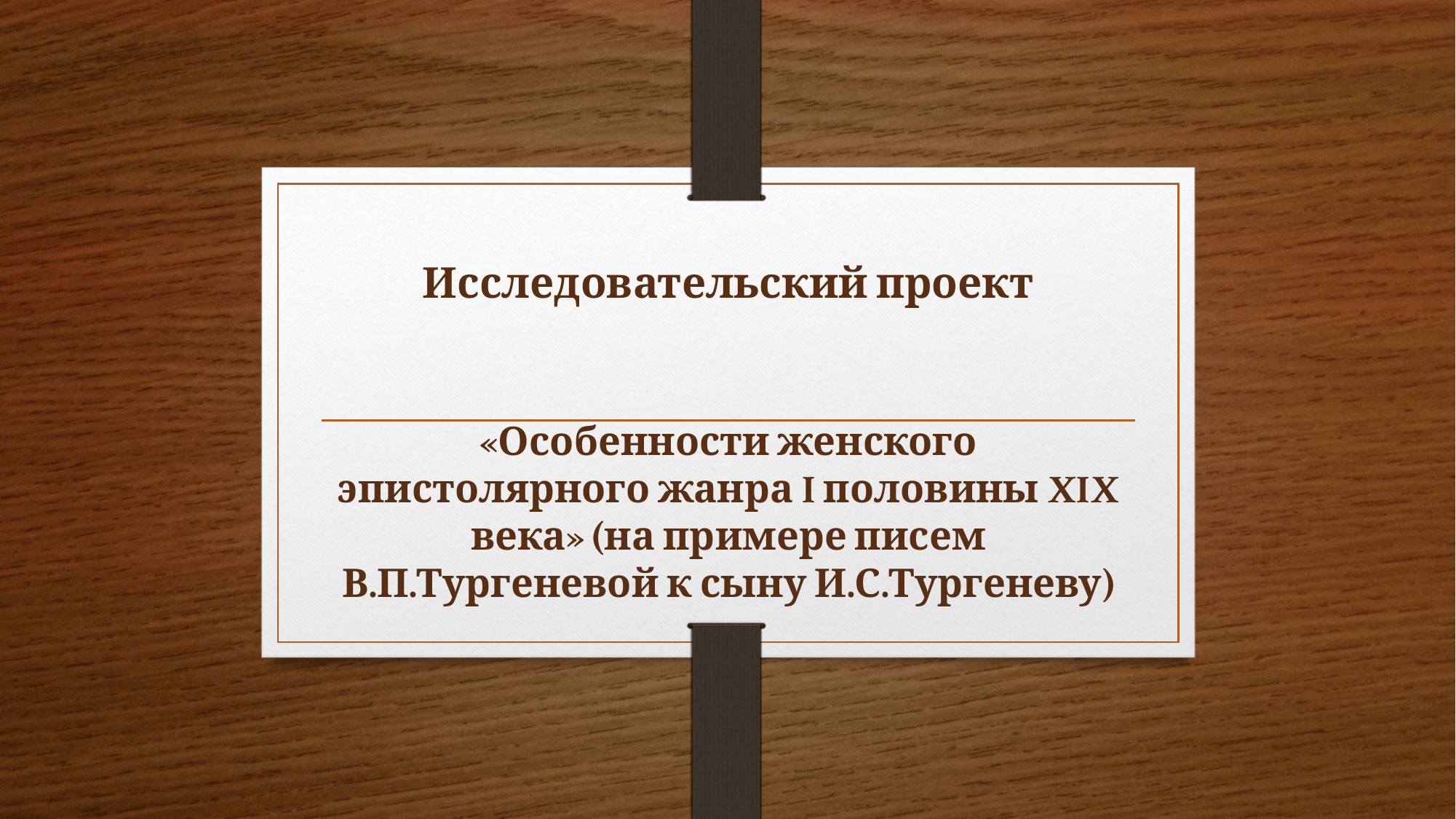

# Исследовательский проект
«Особенности женского эпистолярного жанра I половины XIX века» (на примере писем В.П.Тургеневой к сыну И.С.Тургеневу)